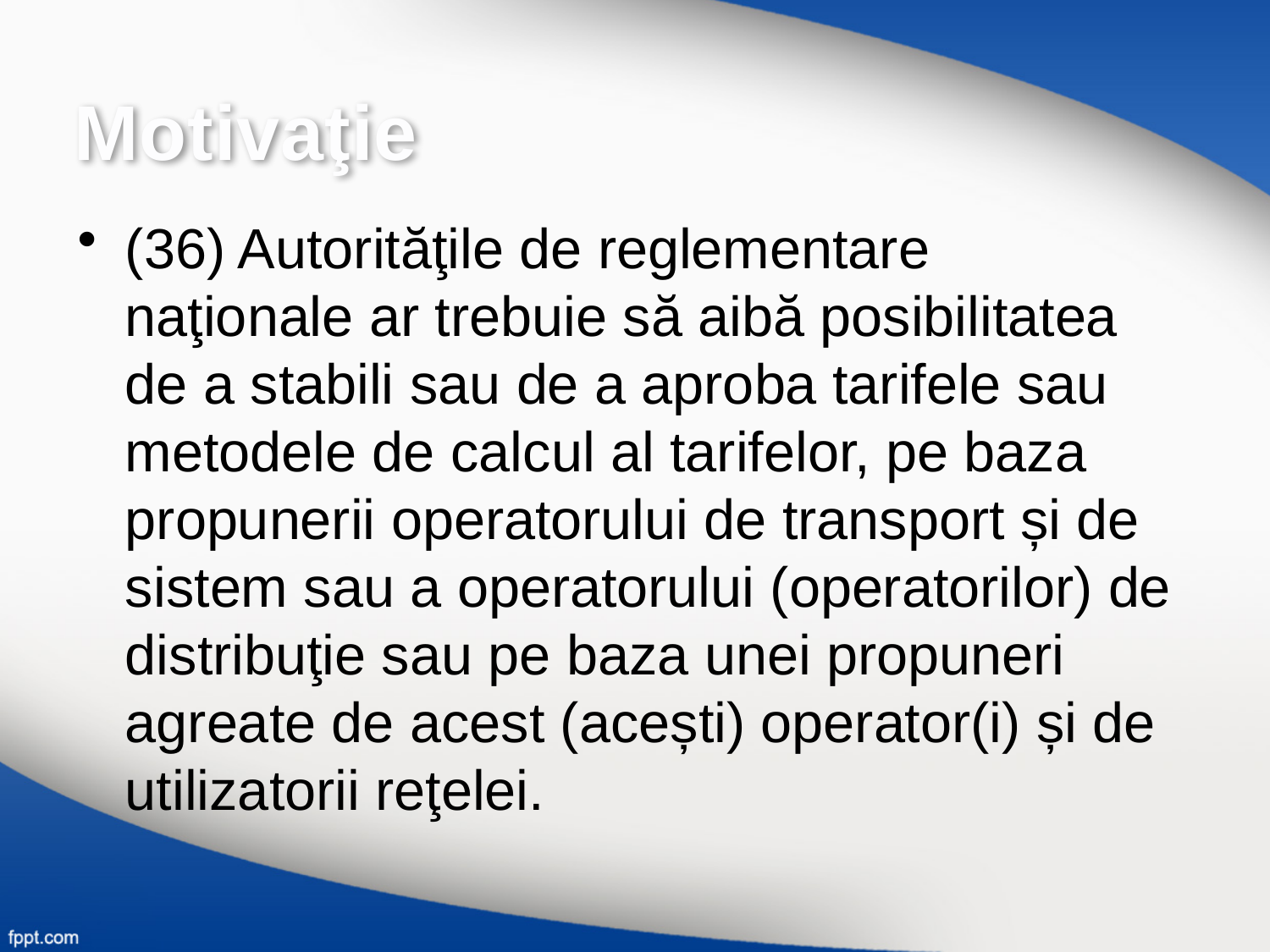

Motivaţie
(36) Autorităţile de reglementare naţionale ar trebuie să aibă posibilitatea de a stabili sau de a aproba tarifele sau metodele de calcul al tarifelor, pe baza propunerii operatorului de transport și de sistem sau a operatorului (operatorilor) de distribuţie sau pe baza unei propuneri agreate de acest (acești) operator(i) și de utilizatorii reţelei.